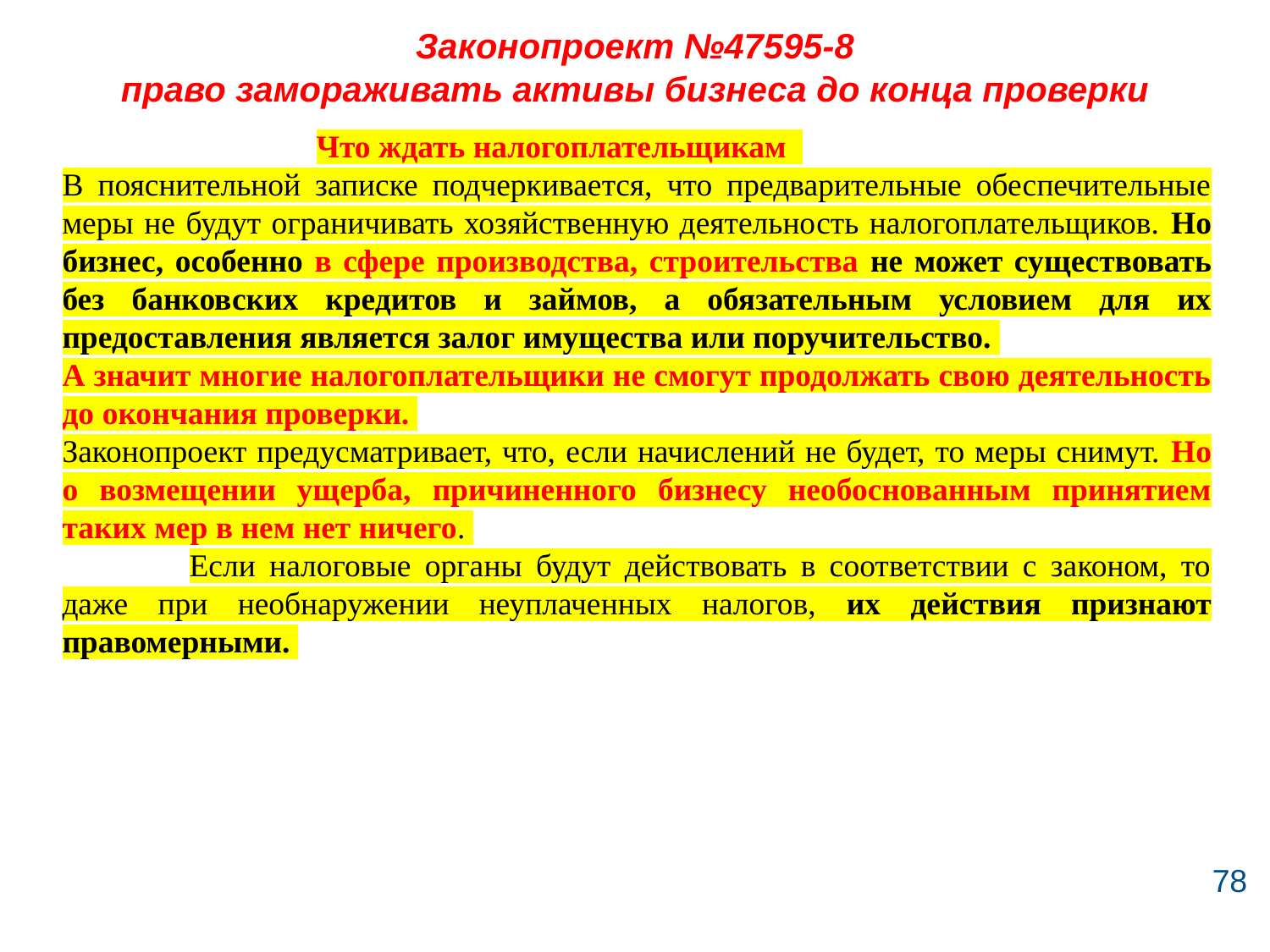

# Законопроект №47595-8 право замораживать активы бизнеса до конца проверки

		Что ждать налогоплательщикам
В пояснительной записке подчеркивается, что предварительные обеспечительные меры не будут ограничивать хозяйственную деятельность налогоплательщиков. Но бизнес, особенно в сфере производства, строительства не может существовать без банковских кредитов и займов, а обязательным условием для их предоставления является залог имущества или поручительство.
А значит многие налогоплательщики не смогут продолжать свою деятельность до окончания проверки.
Законопроект предусматривает, что, если начислений не будет, то меры снимут. Но о возмещении ущерба, причиненного бизнесу необоснованным принятием таких мер в нем нет ничего.
	Если налоговые органы будут действовать в соответствии с законом, то даже при необнаружении неуплаченных налогов, их действия признают правомерными.